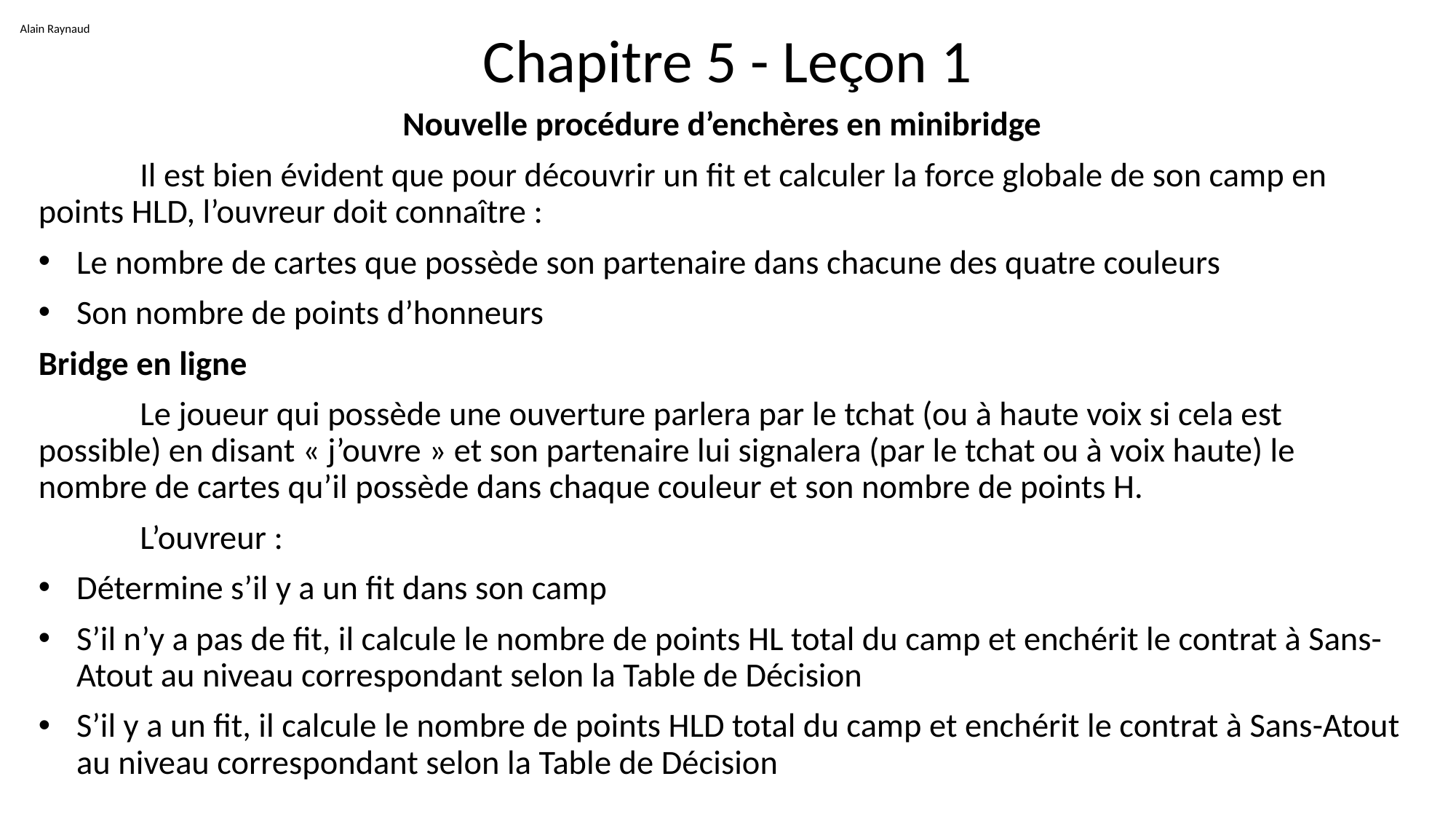

Alain Raynaud
# Chapitre 5 - Leçon 1
Nouvelle procédure d’enchères en minibridge
	Il est bien évident que pour découvrir un fit et calculer la force globale de son camp en points HLD, l’ouvreur doit connaître :
Le nombre de cartes que possède son partenaire dans chacune des quatre couleurs
Son nombre de points d’honneurs
Bridge en ligne
	Le joueur qui possède une ouverture parlera par le tchat (ou à haute voix si cela est possible) en disant « j’ouvre » et son partenaire lui signalera (par le tchat ou à voix haute) le nombre de cartes qu’il possède dans chaque couleur et son nombre de points H.
	L’ouvreur :
Détermine s’il y a un fit dans son camp
S’il n’y a pas de fit, il calcule le nombre de points HL total du camp et enchérit le contrat à Sans-Atout au niveau correspondant selon la Table de Décision
S’il y a un fit, il calcule le nombre de points HLD total du camp et enchérit le contrat à Sans-Atout au niveau correspondant selon la Table de Décision